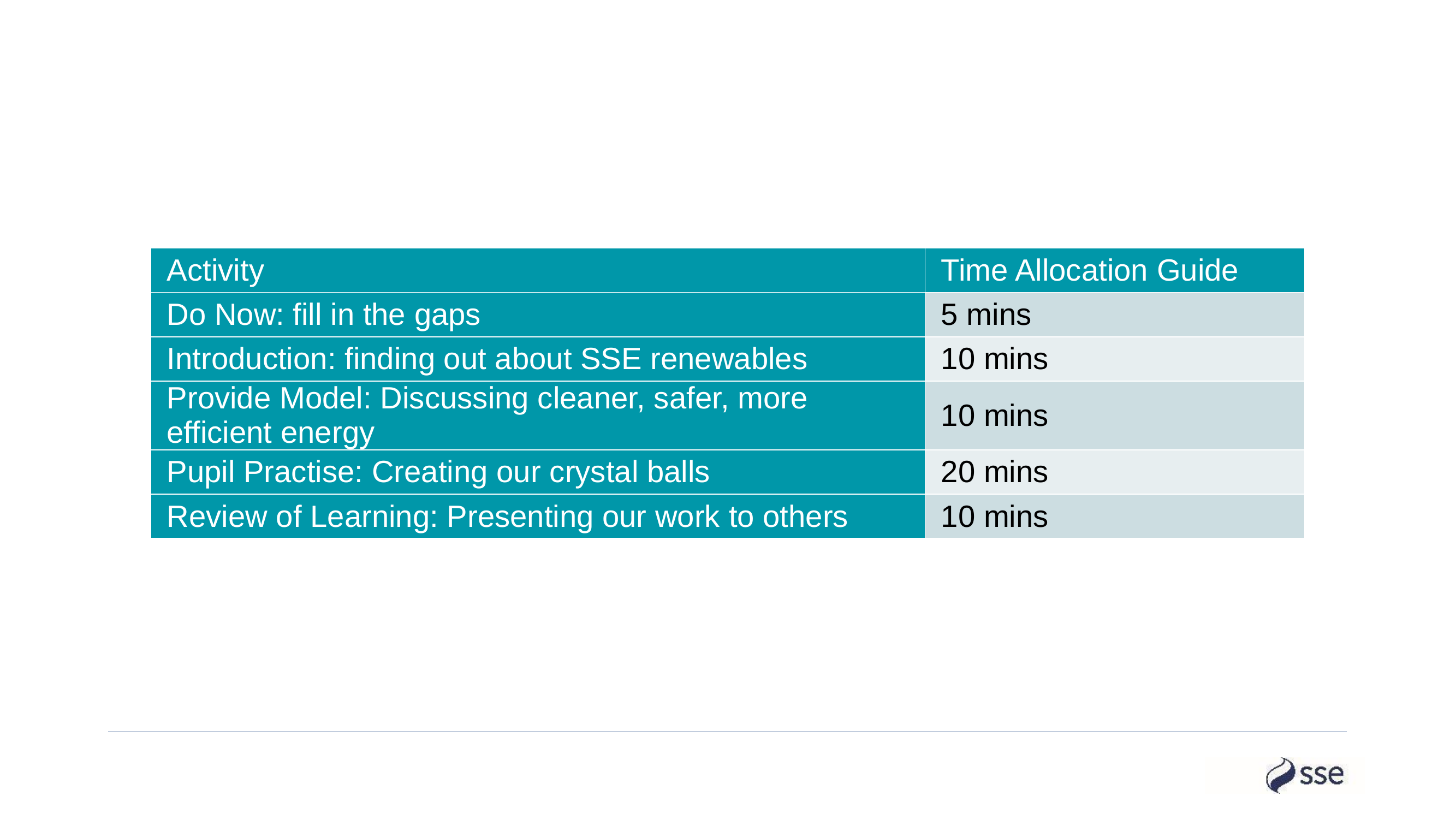

| Activity | Time Allocation Guide |
| --- | --- |
| Do Now: fill in the gaps | 5 mins |
| Introduction: finding out about SSE renewables | 10 mins |
| Provide Model: Discussing cleaner, safer, more efficient energy | 10 mins |
| Pupil Practise: Creating our crystal balls | 20 mins |
| Review of Learning: Presenting our work to others | 10 mins |